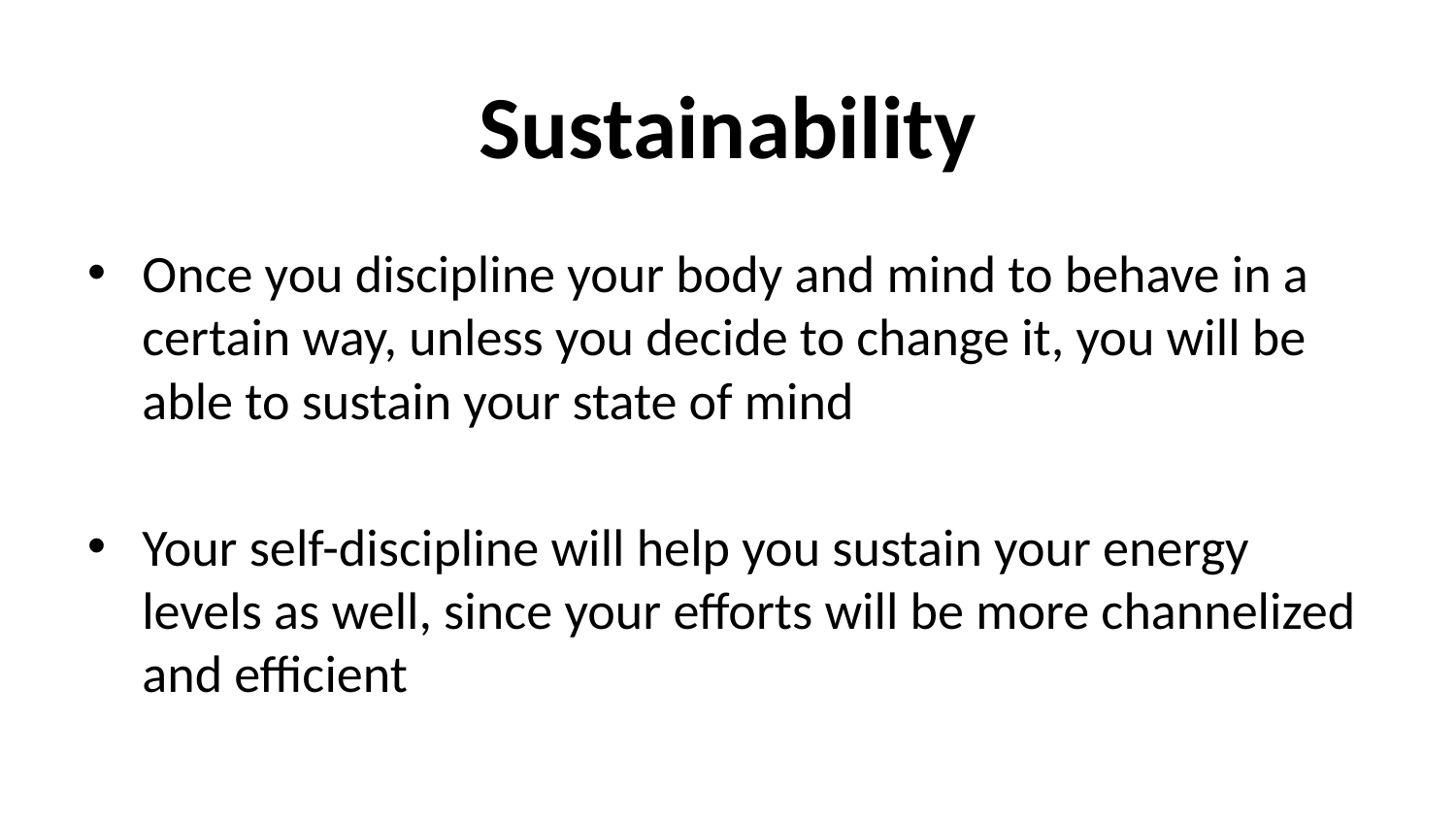

# Sustainability
Once you discipline your body and mind to behave in a certain way, unless you decide to change it, you will be able to sustain your state of mind

Your self-discipline will help you sustain your energy levels as well, since your efforts will be more channelized and efficient